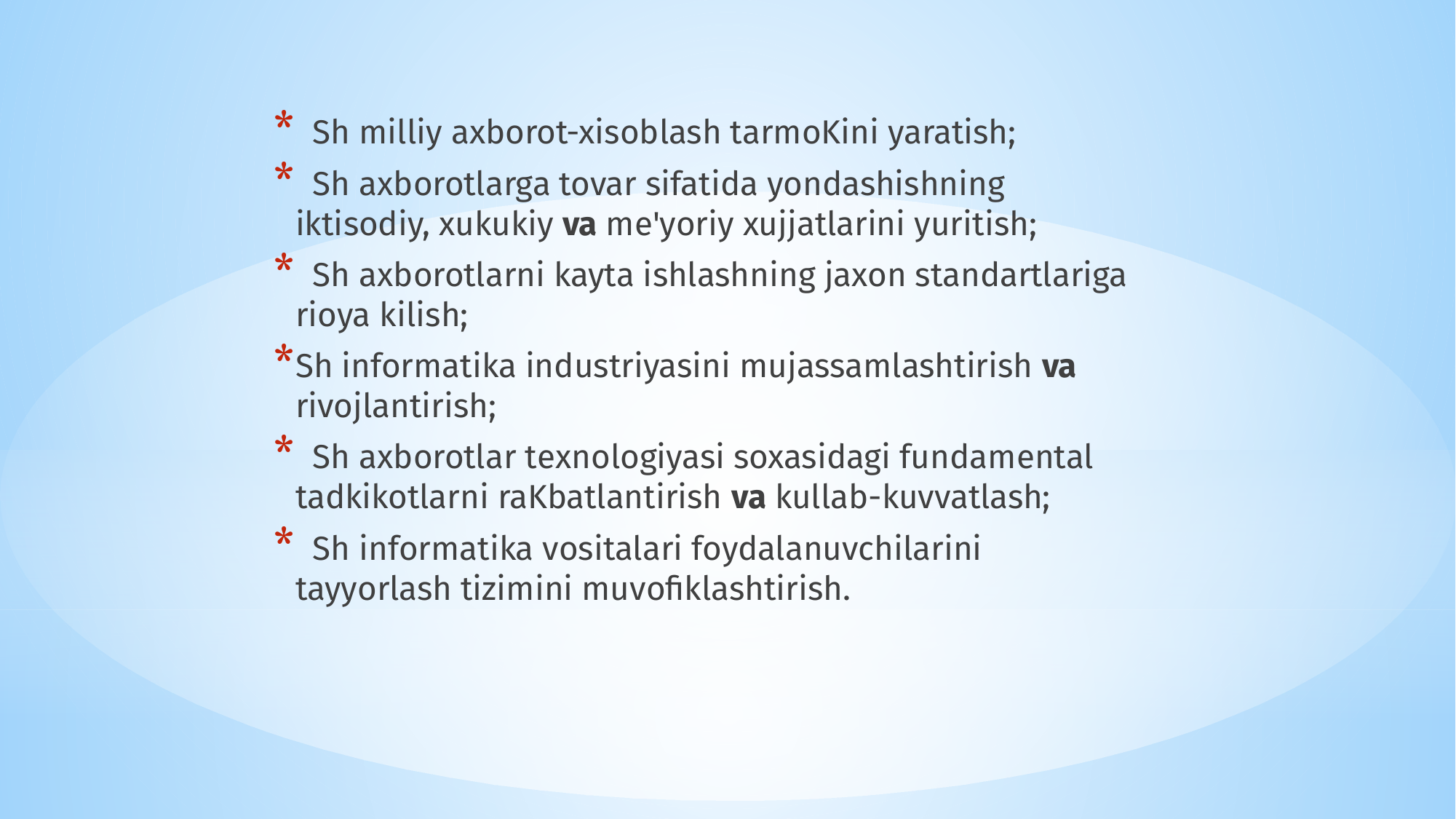

Sh milliy axborot-xisoblash tarmoKini yaratish;
  Sh axborotlarga tovar sifatida yondashishning iktisodiy, xukukiy va mе'yoriy xujjatlarini yuritish;
  Sh axborotlarni kayta ishlashning jaxon standartlariga rioya kilish;
Sh informatika industriyasini mujassamlashtirish va rivojlantirish;
  Sh axborotlar tеxnologiyasi soxasidagi fundamеntal tadkikotlarni raKbatlantirish va kullab-kuvvatlash;
  Sh informatika vositalari foydalanuvchilarini tayyorlash tizimini muvofiklashtirish.